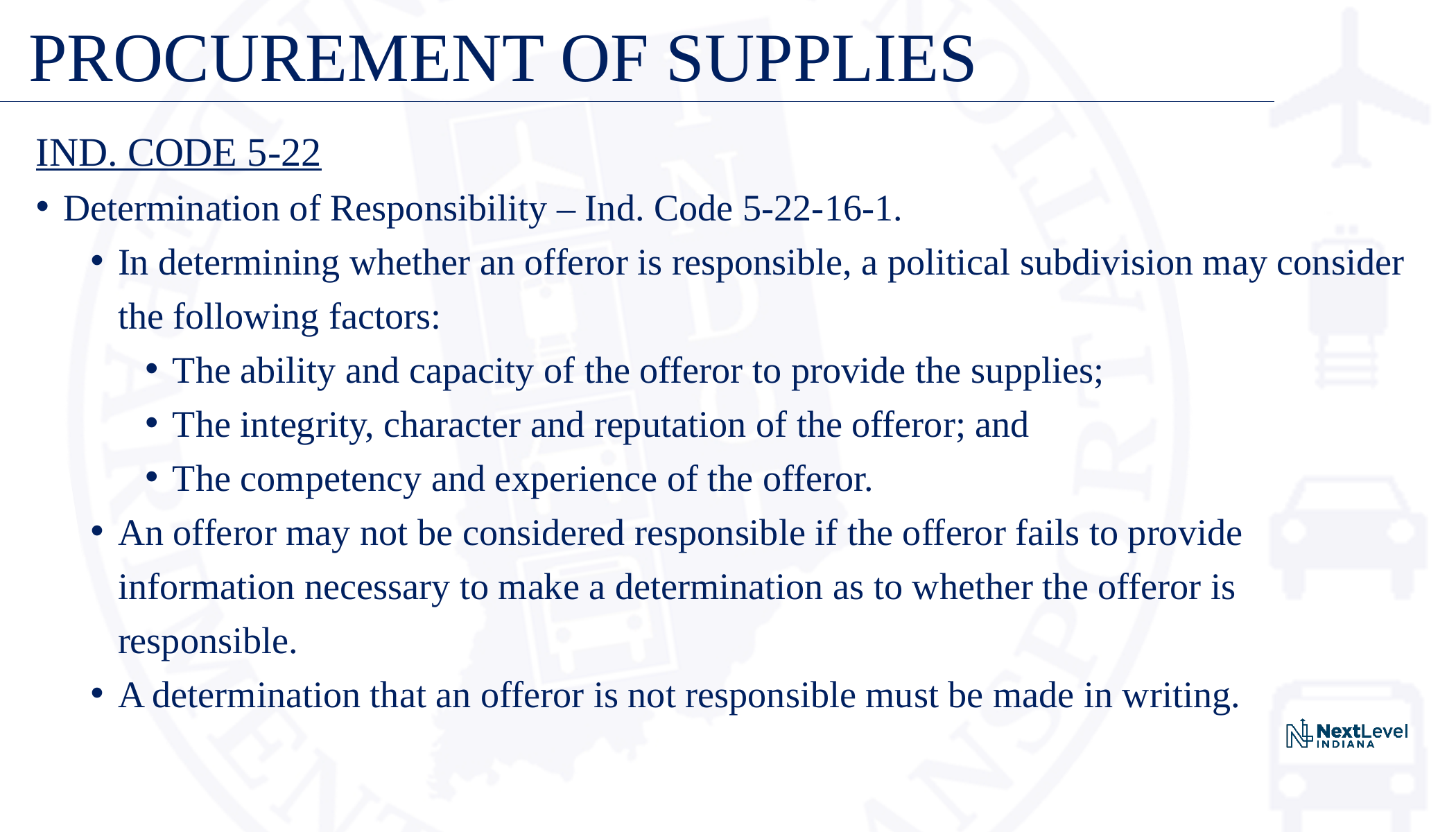

# PROCUREMENT OF SUPPLIES
IND. CODE 5-22
Determination of Responsibility – Ind. Code 5-22-16-1.
In determining whether an offeror is responsible, a political subdivision may consider the following factors:
The ability and capacity of the offeror to provide the supplies;
The integrity, character and reputation of the offeror; and
The competency and experience of the offeror.
An offeror may not be considered responsible if the offeror fails to provide information necessary to make a determination as to whether the offeror is responsible.
A determination that an offeror is not responsible must be made in writing.